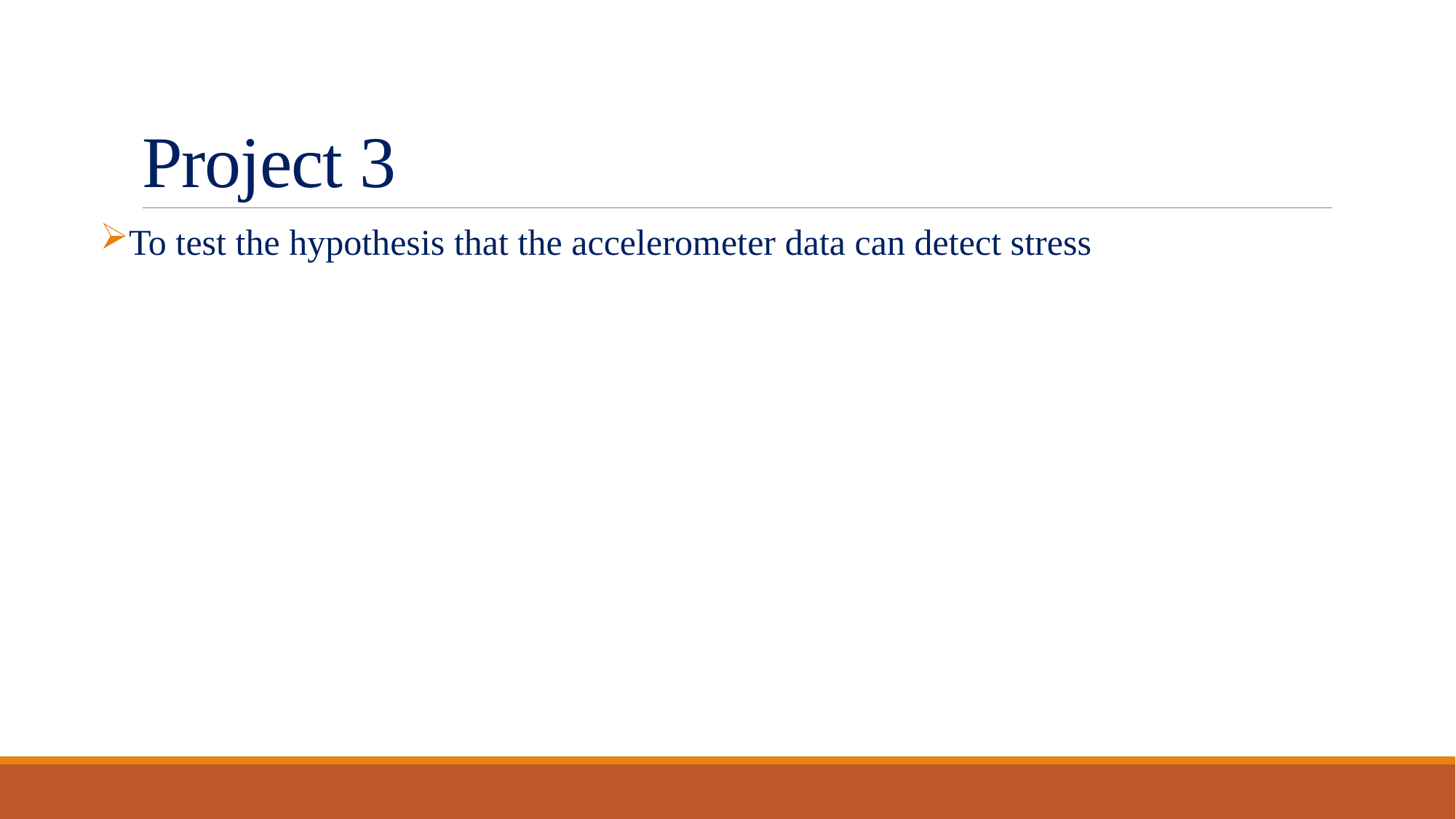

# Project 3
To test the hypothesis that the accelerometer data can detect stress